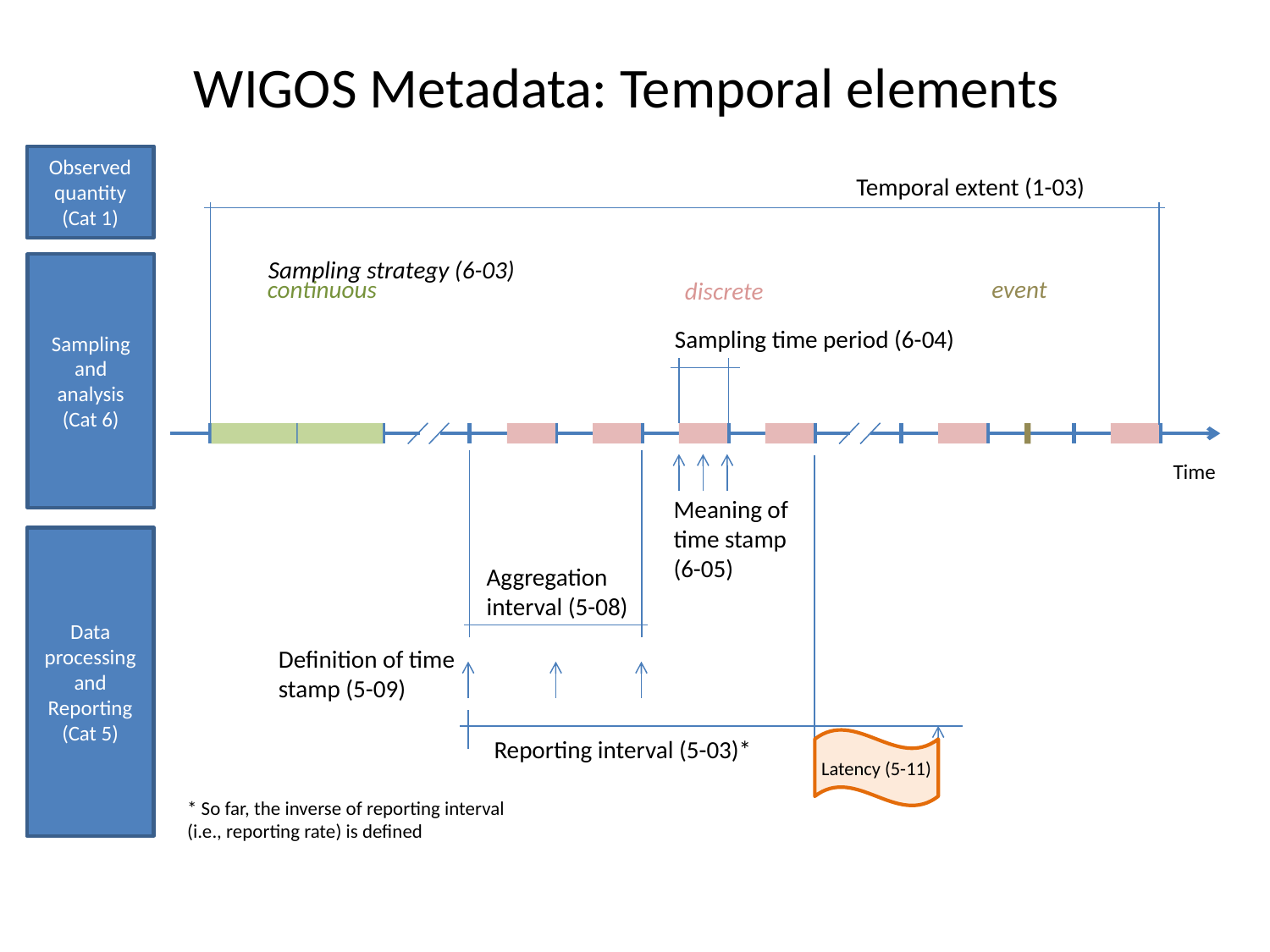

# WIGOS Metadata: Temporal elements
Observed quantity
(Cat 1)
Temporal extent (1-03)
Sampling strategy (6-03)
Sampling and analysis
(Cat 6)
continuous
event
discrete
Sampling time period (6-04)

Time
Meaning of
time stamp
(6-05)
Data processing and Reporting
(Cat 5)
Aggregation
interval (5-08)
Definition of time
stamp (5-09)
Reporting interval (5-03)*
Latency (5-11)
* So far, the inverse of reporting interval (i.e., reporting rate) is defined